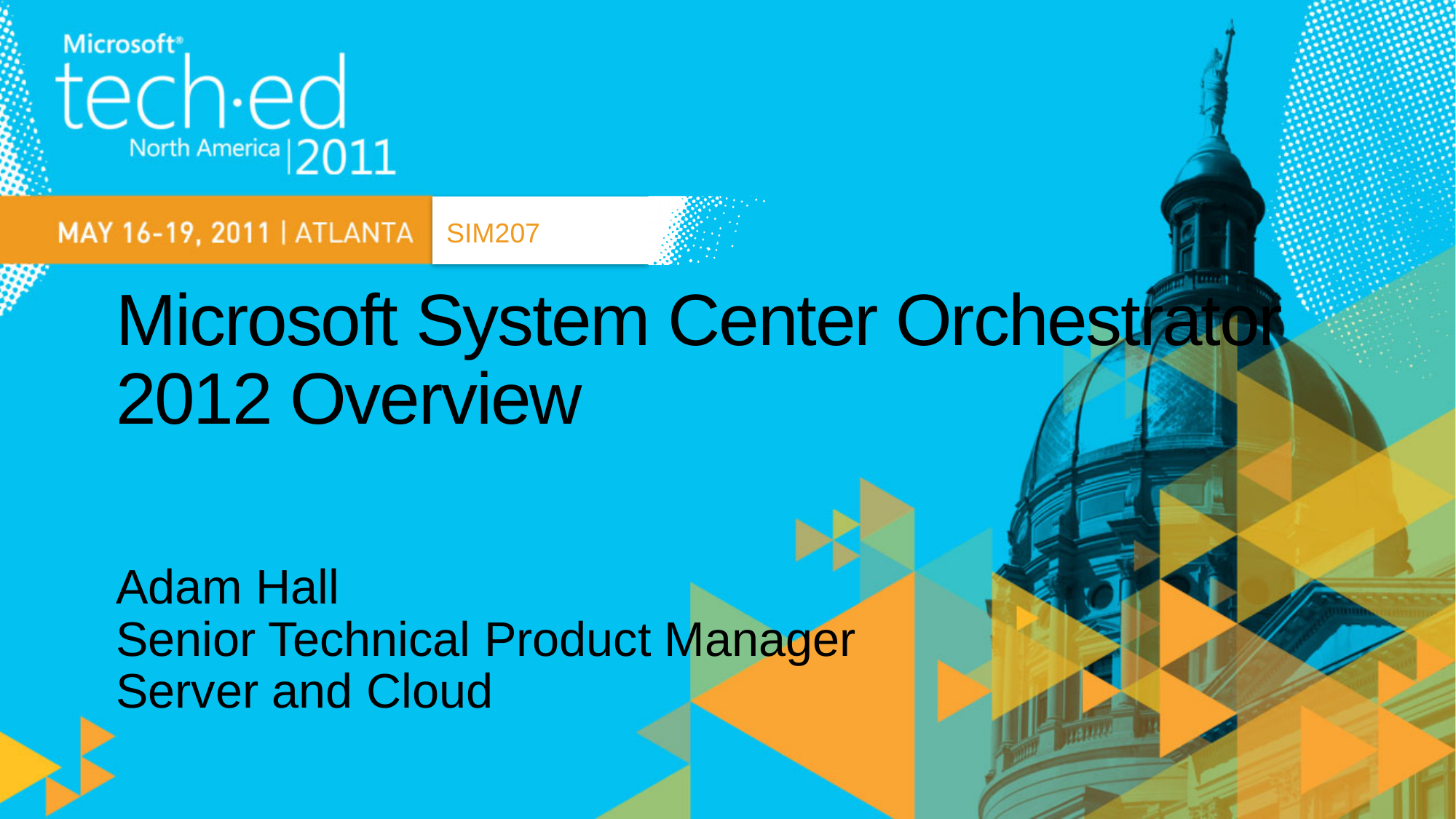

SIM207
# Microsoft System Center Orchestrator 2012 Overview
Adam Hall
Senior Technical Product Manager
Server and Cloud